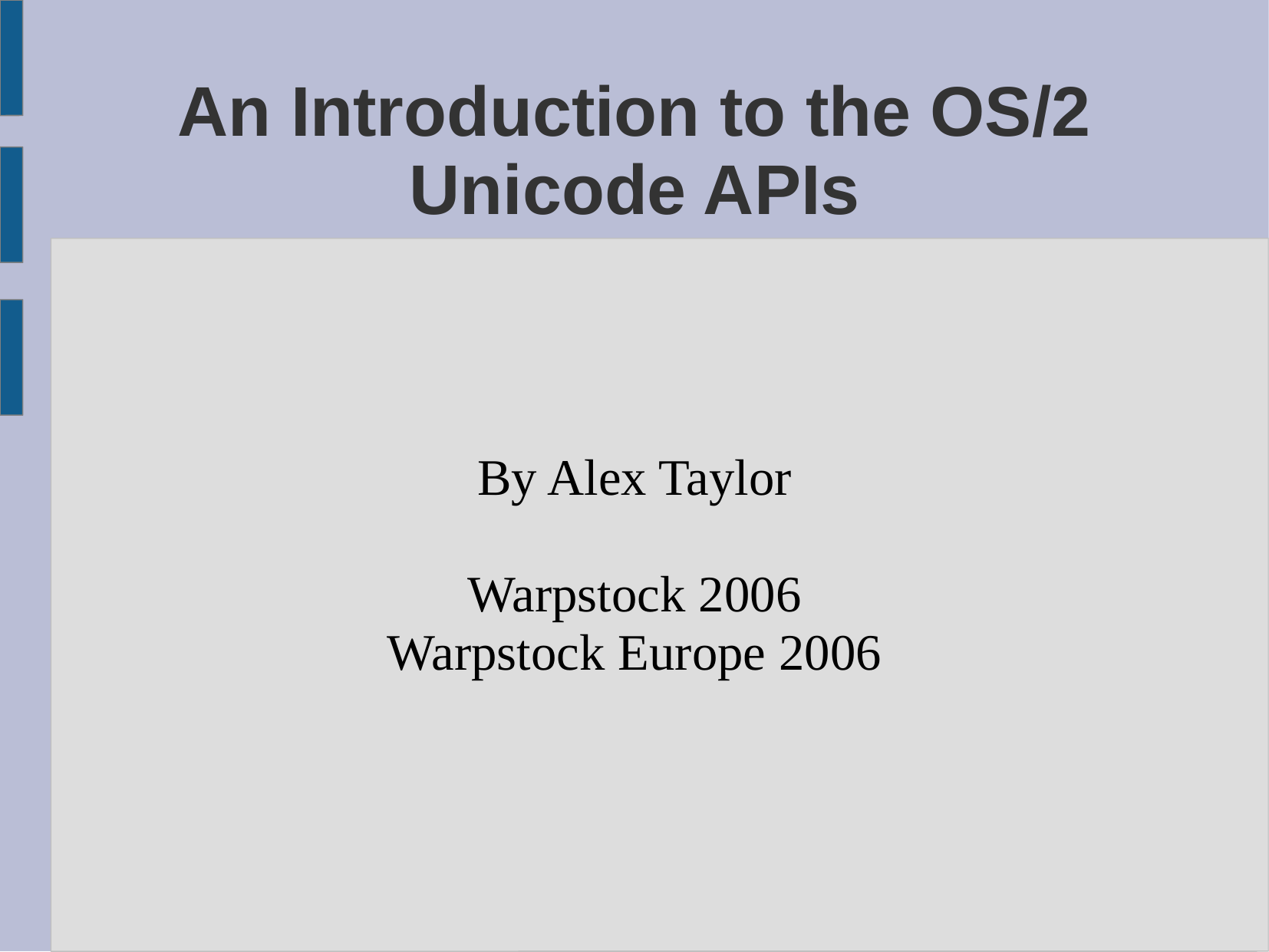

# An Introduction to the OS/2 Unicode APIs
By Alex Taylor

Warpstock 2006
Warpstock Europe 2006